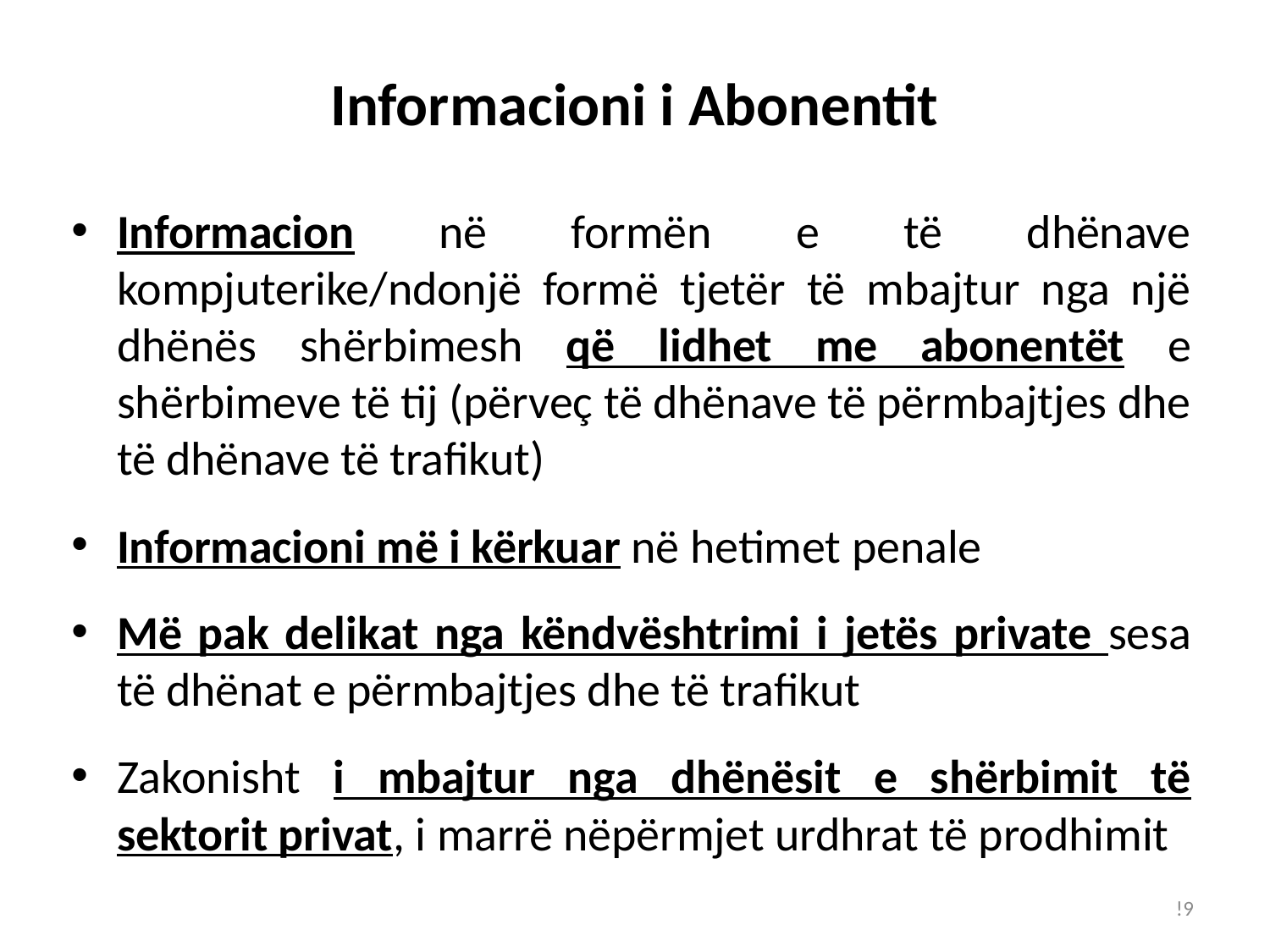

# Informacioni i Abonentit
Informacion në formën e të dhënave kompjuterike/ndonjë formë tjetër të mbajtur nga një dhënës shërbimesh që lidhet me abonentët e shërbimeve të tij (përveç të dhënave të përmbajtjes dhe të dhënave të trafikut)
Informacioni më i kërkuar në hetimet penale
Më pak delikat nga këndvështrimi i jetës private sesa të dhënat e përmbajtjes dhe të trafikut
Zakonisht i mbajtur nga dhënësit e shërbimit të sektorit privat, i marrë nëpërmjet urdhrat të prodhimit
!9